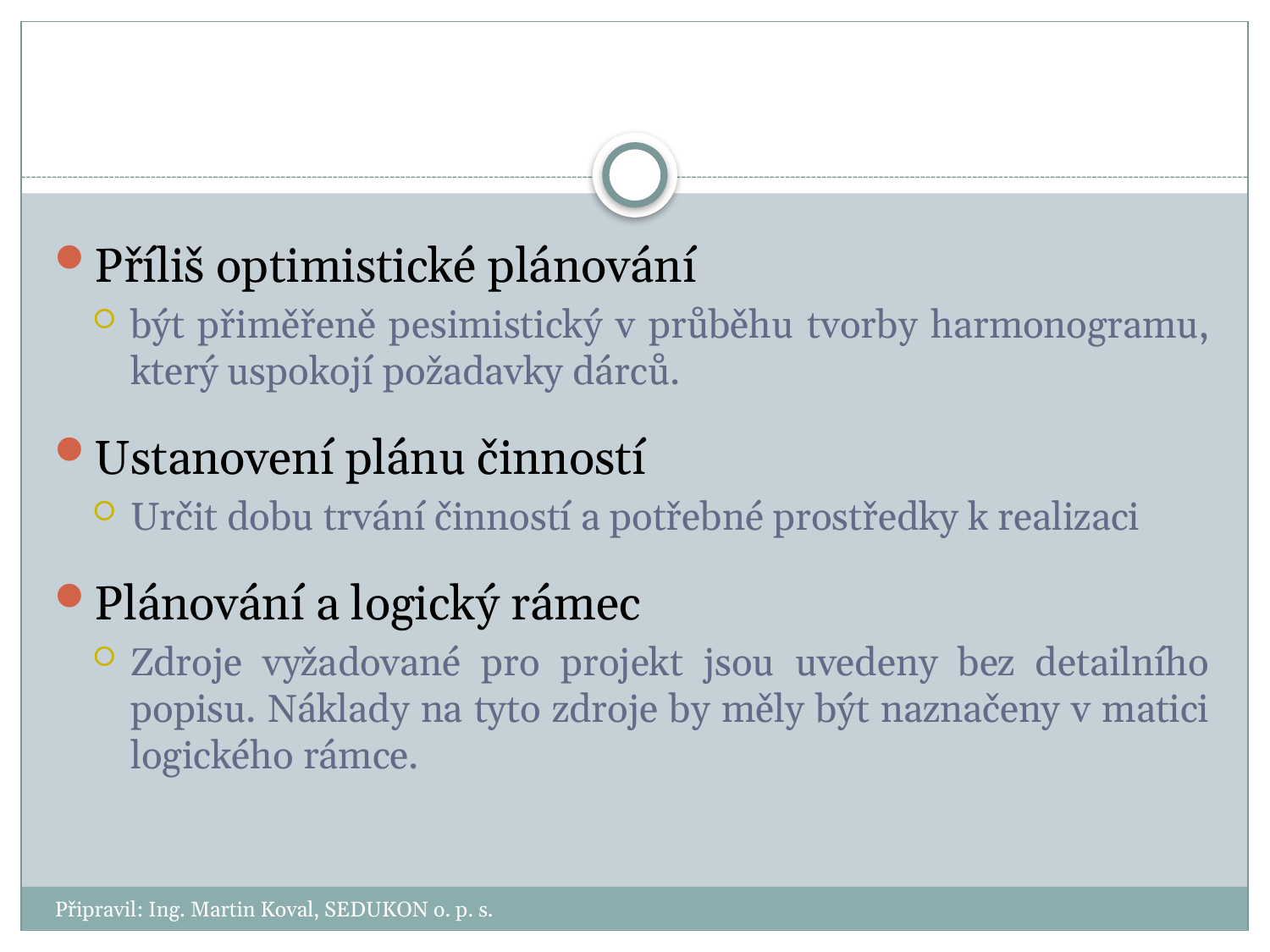

#
Příliš optimistické plánování
být přiměřeně pesimistický v průběhu tvorby harmonogramu, který uspokojí požadavky dárců.

Ustanovení plánu činností
Určit dobu trvání činností a potřebné prostředky k realizaci

Plánování a logický rámec
Zdroje vyžadované pro projekt jsou uvedeny bez detailního popisu. Náklady na tyto zdroje by měly být naznačeny v matici logického rámce.

Připravil: Ing. Martin Koval, SEDUKON o. p. s.